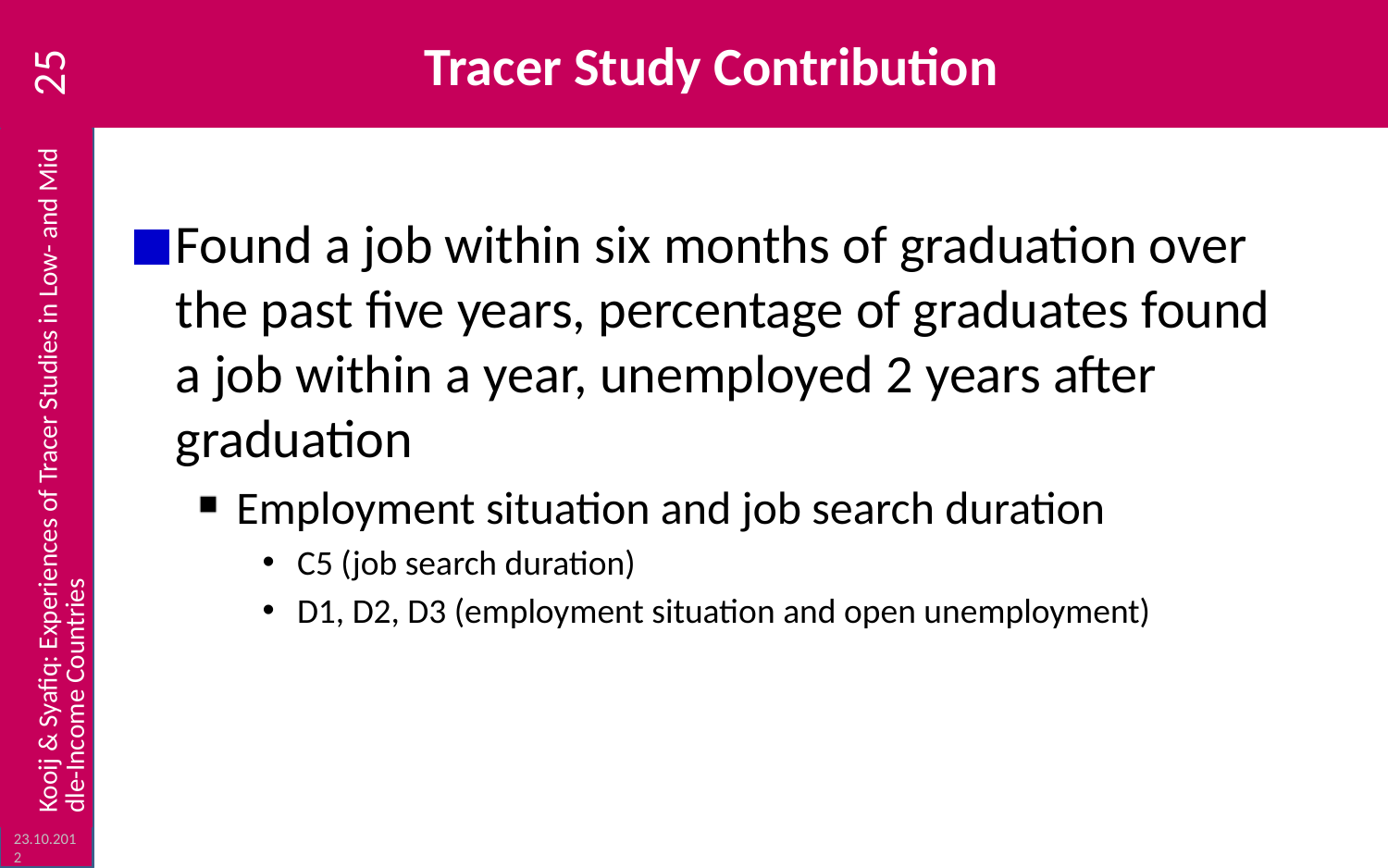

# Tracer Study Contribution
25
Found a job within six months of graduation over the past five years, percentage of graduates found a job within a year, unemployed 2 years after graduation
Employment situation and job search duration
C5 (job search duration)
D1, D2, D3 (employment situation and open unemployment)
Kooij & Syafiq: Experiences of Tracer Studies in Low- and Middle-Income Countries
23.10.2012